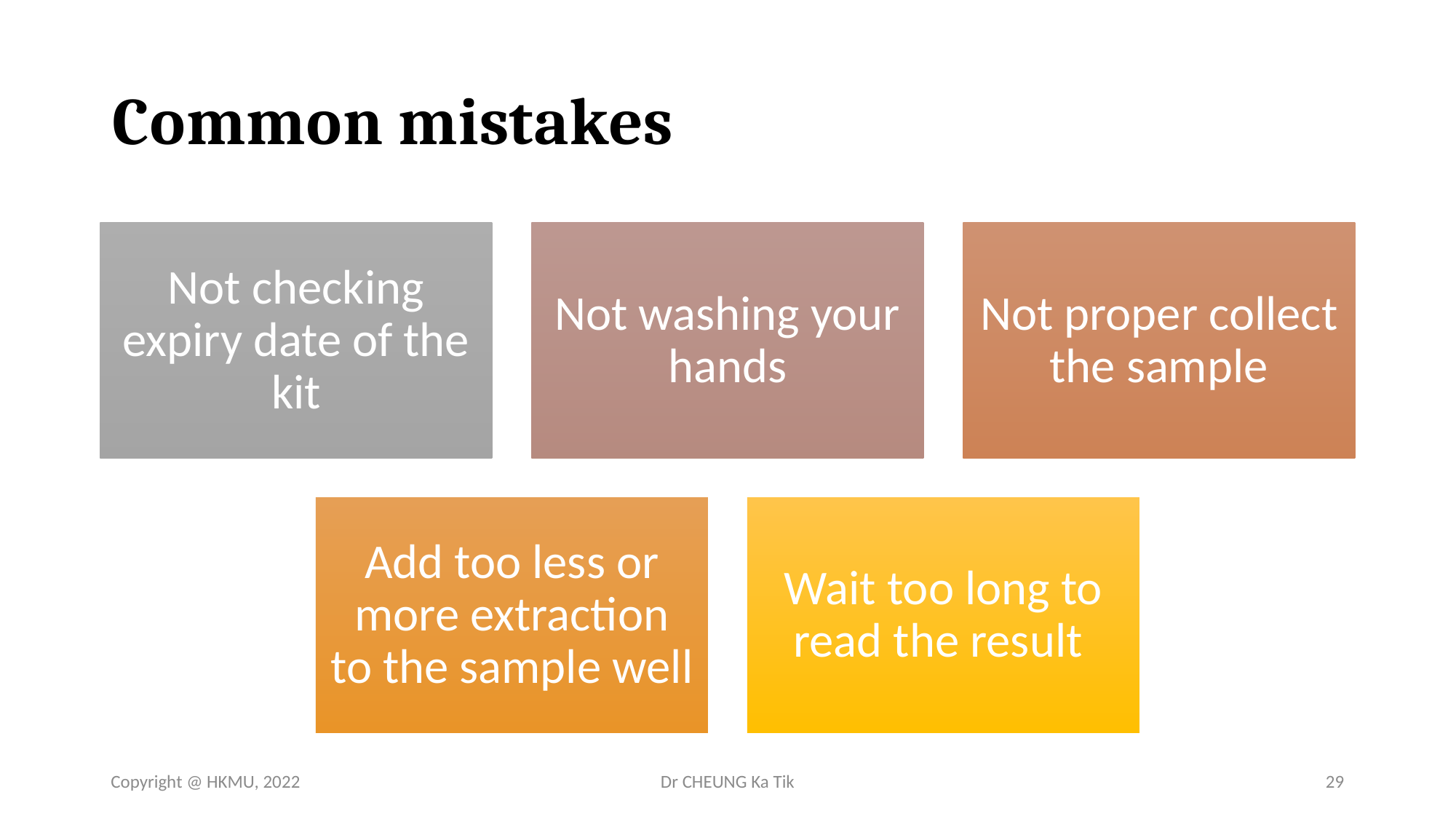

# Common mistakes
Not checking expiry date of the kit
Not washing your hands
Not proper collect the sample
Add too less or more extraction to the sample well
Wait too long to read the result
Copyright @ HKMU, 2022
Dr CHEUNG Ka Tik
29